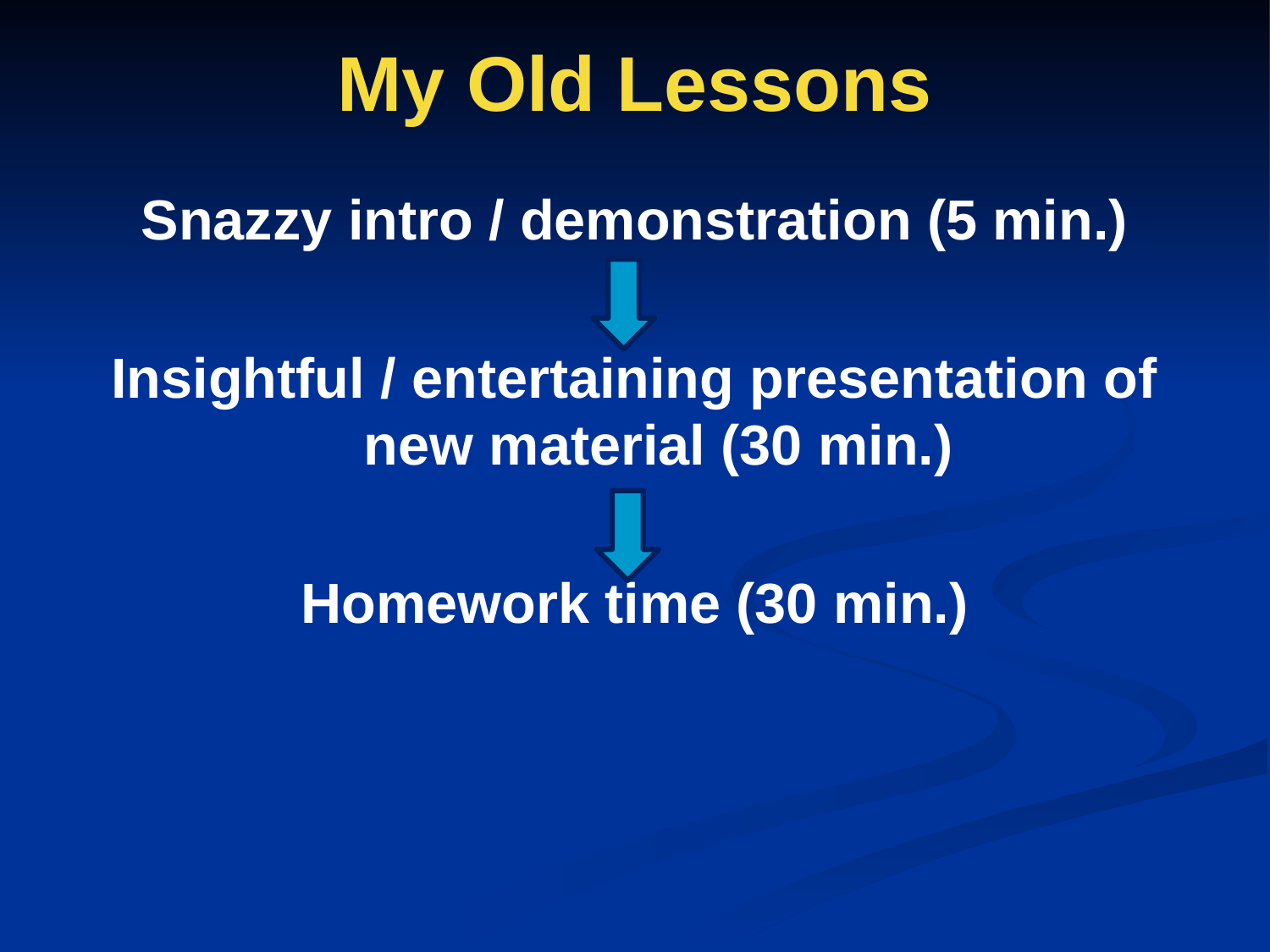

# My Old Lessons
Snazzy intro / demonstration (5 min.)

Insightful / entertaining presentation of new material (30 min.)

Homework time (30 min.)